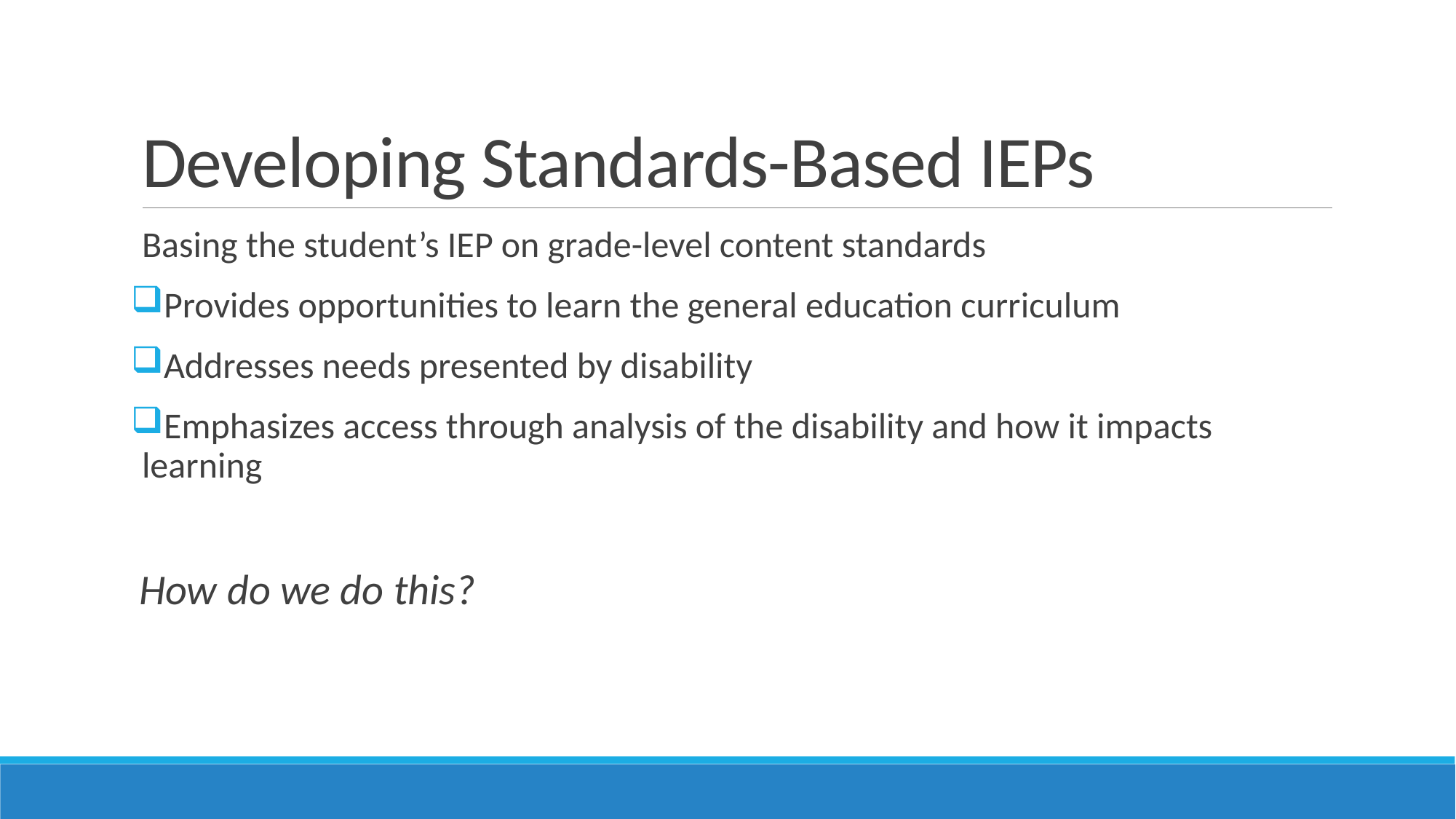

# Developing Standards-Based IEPs
Basing the student’s IEP on grade-level content standards
Provides opportunities to learn the general education curriculum
Addresses needs presented by disability
Emphasizes access through analysis of the disability and how it impacts learning

 How do we do this?